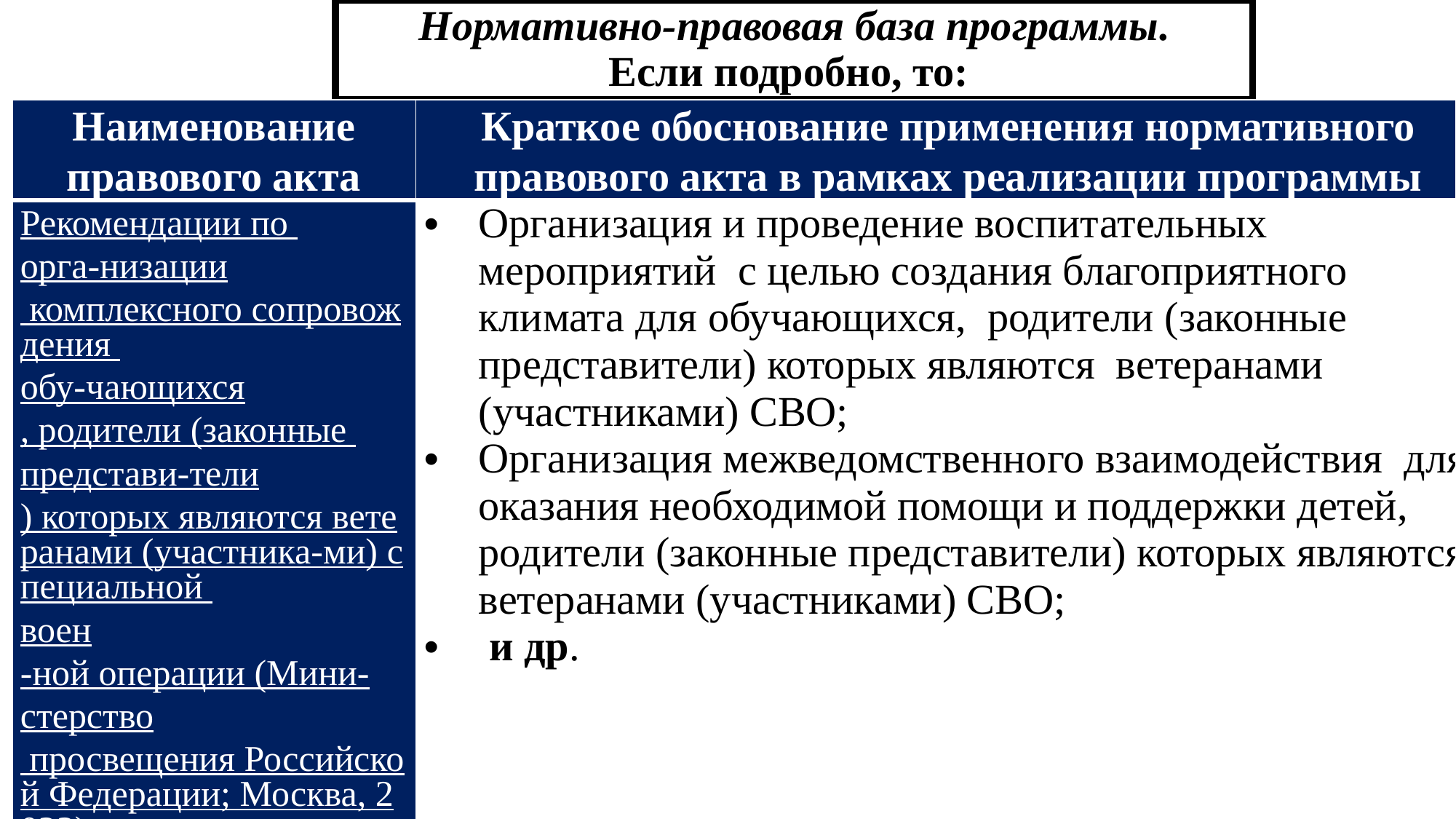

# Нормативно-правовая база программы. Если подробно, то:
| Наименование правового акта | Краткое обоснование применения нормативного правового акта в рамках реализации программы |
| --- | --- |
| Рекомендации по орга-низации комплексного сопровождения обу-чающихся, родители (законные представи-тели) которых являются ветеранами (участника-ми) специальной воен-ной операции (Мини-стерство просвещения Российской Федерации; Москва, 2023) | Организация и проведение воспитательных мероприятий с целью создания благоприятного климата для обучающихся, родители (законные представители) которых являются ветеранами (участниками) СВО; Организация межведомственного взаимодействия для оказания необходимой помощи и поддержки детей, родители (законные представители) которых являются ветеранами (участниками) СВО; и др. |